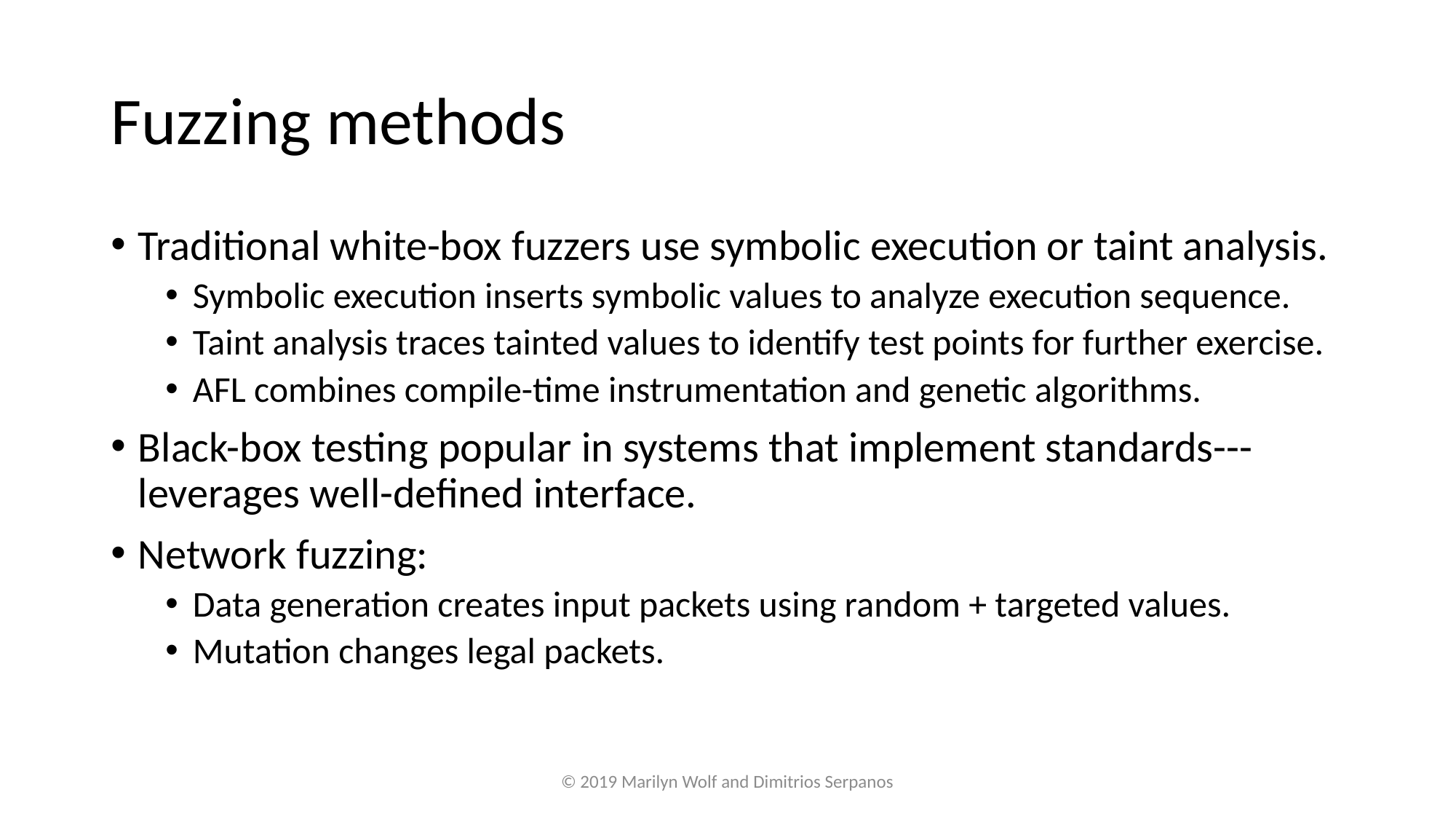

# Fuzzing methods
Traditional white-box fuzzers use symbolic execution or taint analysis.
Symbolic execution inserts symbolic values to analyze execution sequence.
Taint analysis traces tainted values to identify test points for further exercise.
AFL combines compile-time instrumentation and genetic algorithms.
Black-box testing popular in systems that implement standards---leverages well-defined interface.
Network fuzzing:
Data generation creates input packets using random + targeted values.
Mutation changes legal packets.
© 2019 Marilyn Wolf and Dimitrios Serpanos